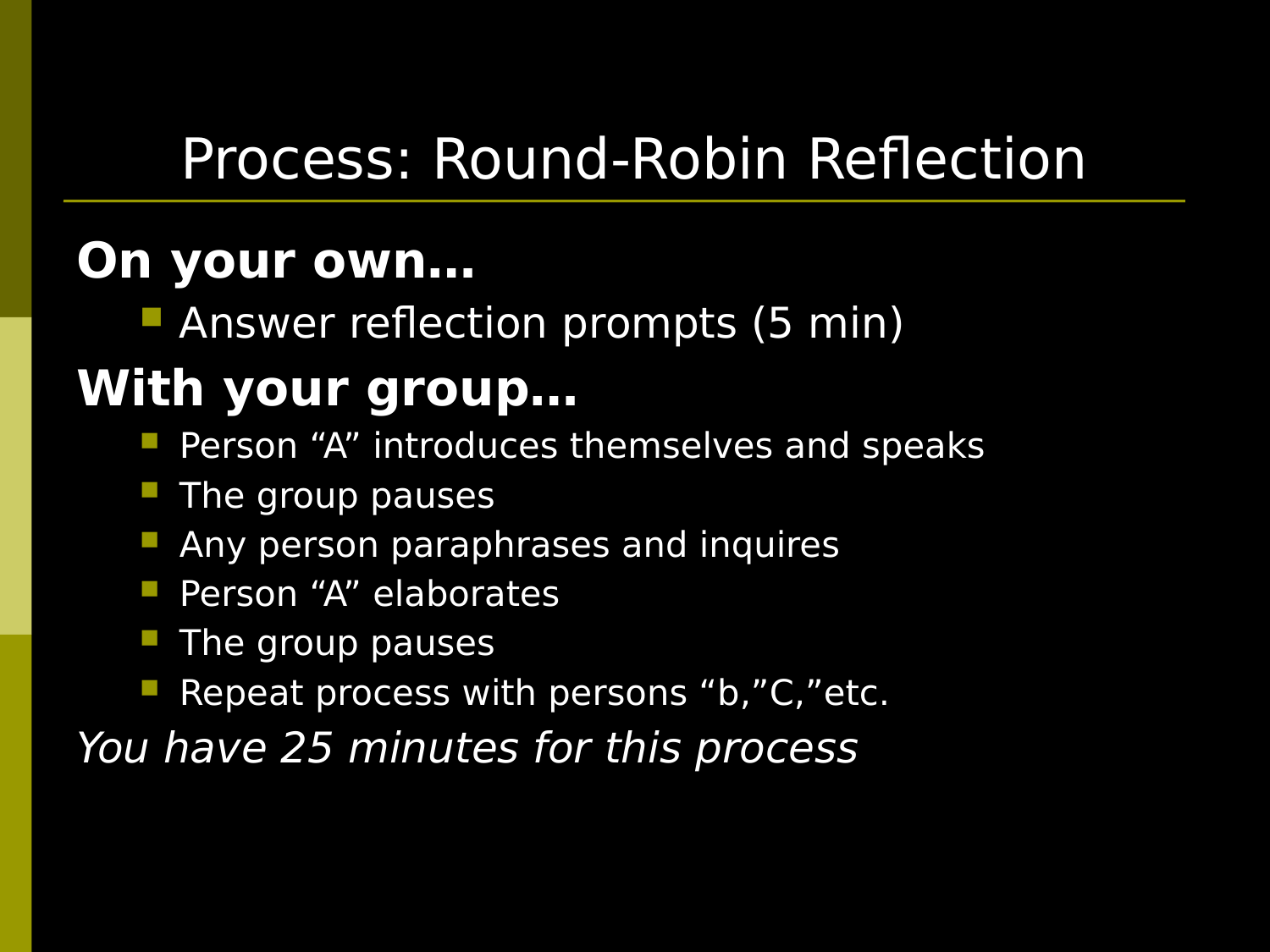

# Process: Round-Robin Reflection
On your own…
Answer reflection prompts (5 min)
With your group…
Person “A” introduces themselves and speaks
The group pauses
Any person paraphrases and inquires
Person “A” elaborates
The group pauses
Repeat process with persons “b,”C,”etc.
You have 25 minutes for this process